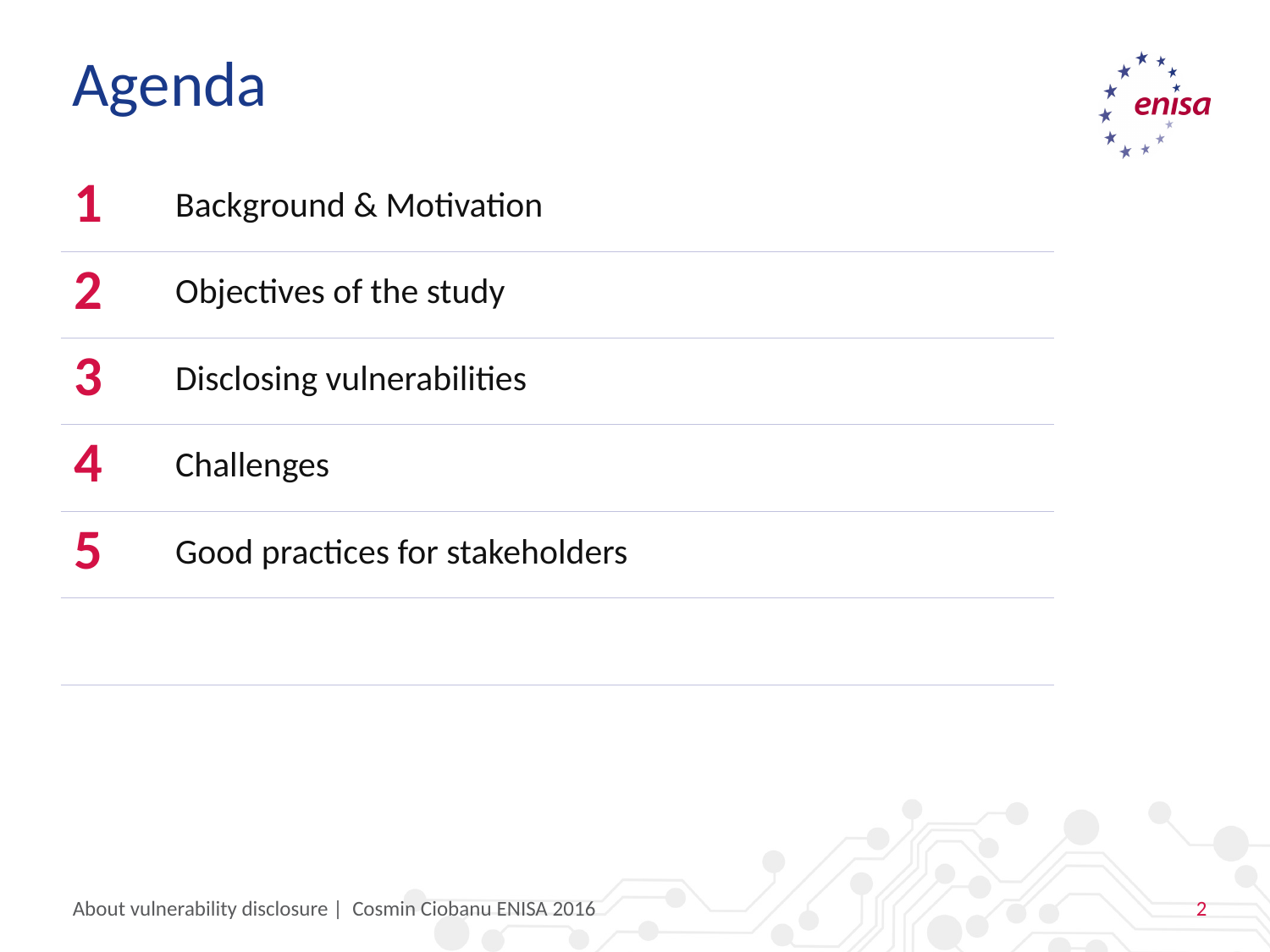

# Agenda
| 1 | Background & Motivation |
| --- | --- |
| 2 | Objectives of the study |
| 3 | Disclosing vulnerabilities |
| 4 | Challenges |
| 5 | Good practices for stakeholders |
|  |  |
About vulnerability disclosure |  Cosmin Ciobanu ENISA 2016